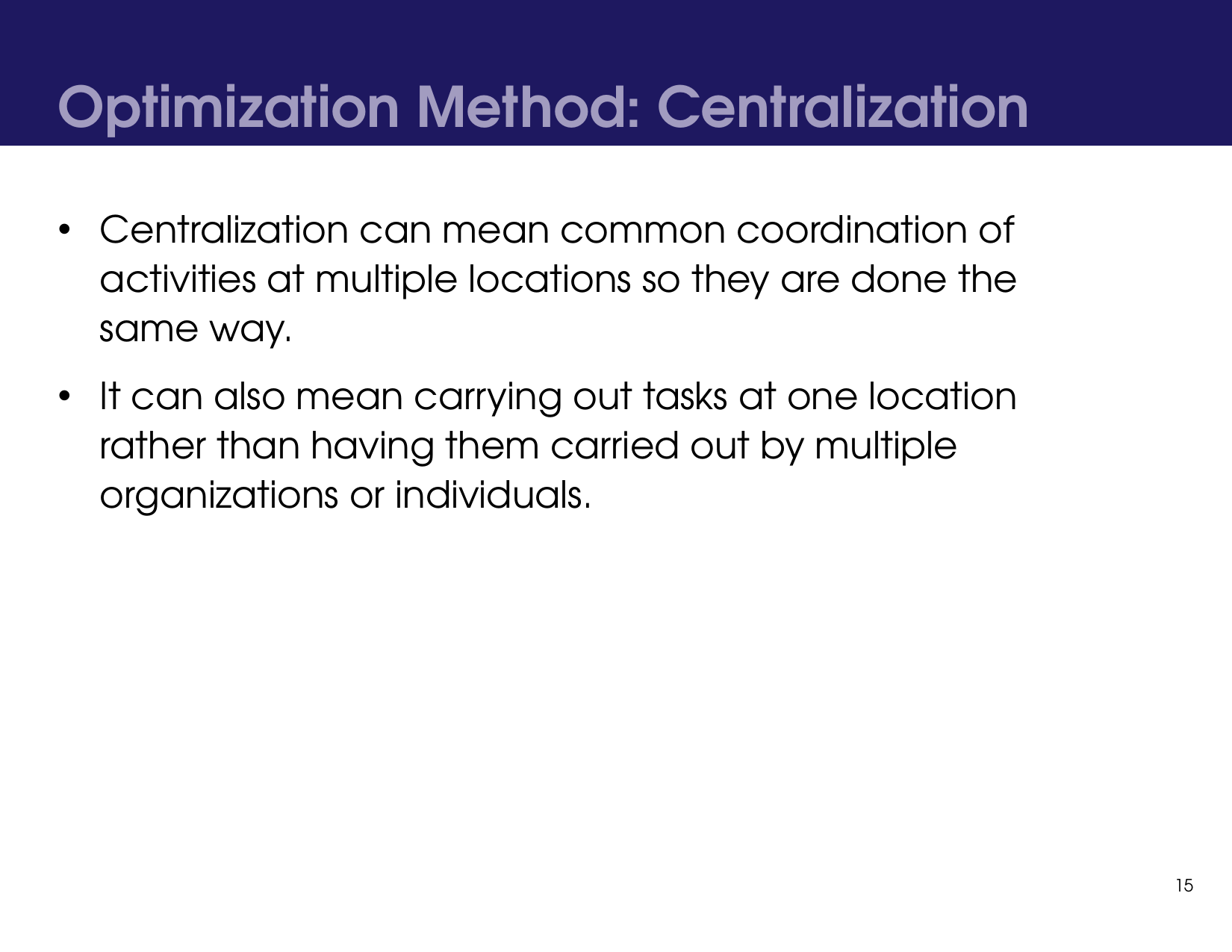

# Optimization Method: Centralization
Centralization can mean common coordination of activities at multiple locations so they are done the same way.
It can also mean carrying out tasks at one location rather than having them carried out by multiple organizations or individuals.
15